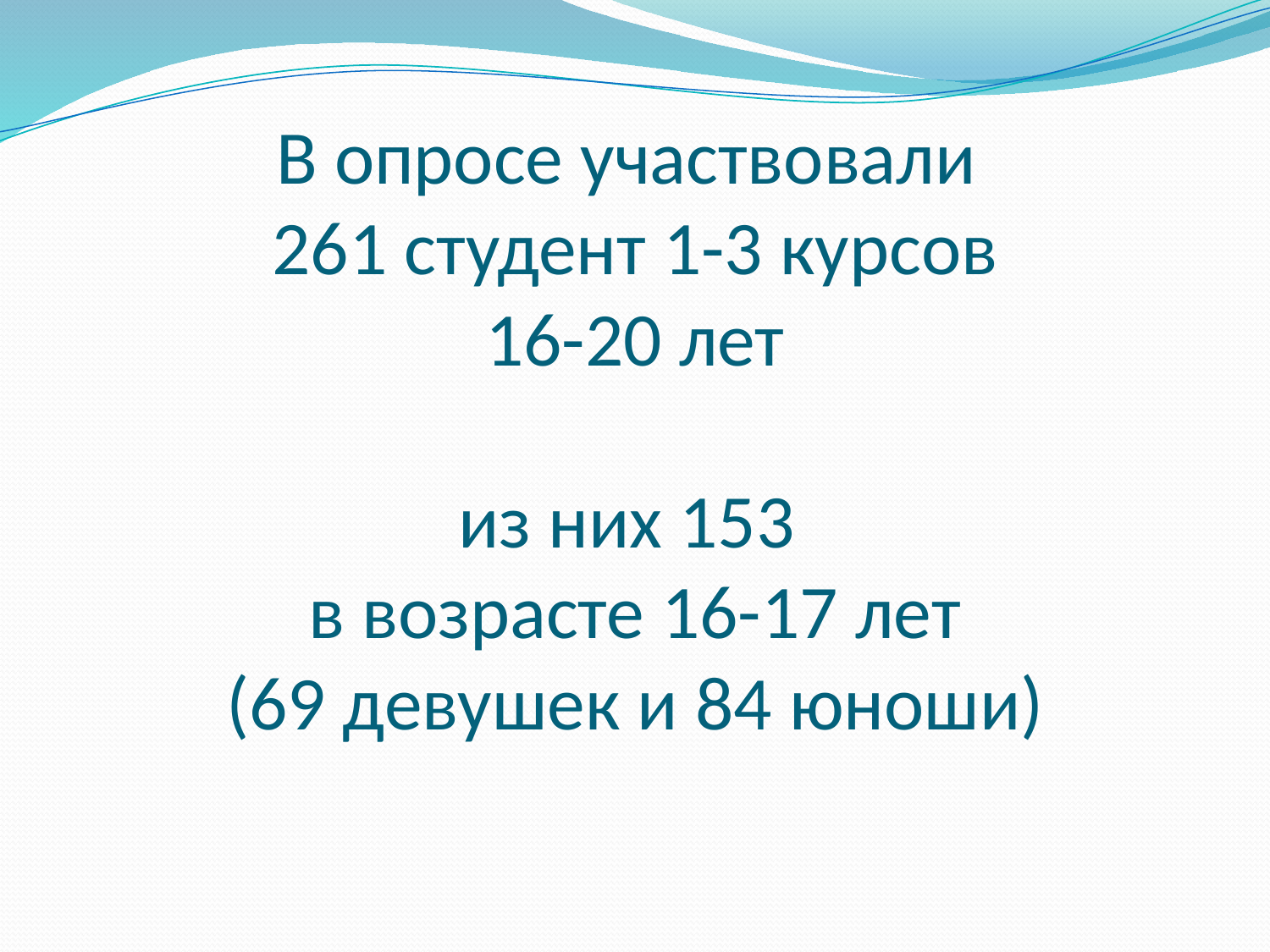

# В опросе участвовали 261 студент 1-3 курсов 16-20 лет из них 153 в возрасте 16-17 лет (69 девушек и 84 юноши)